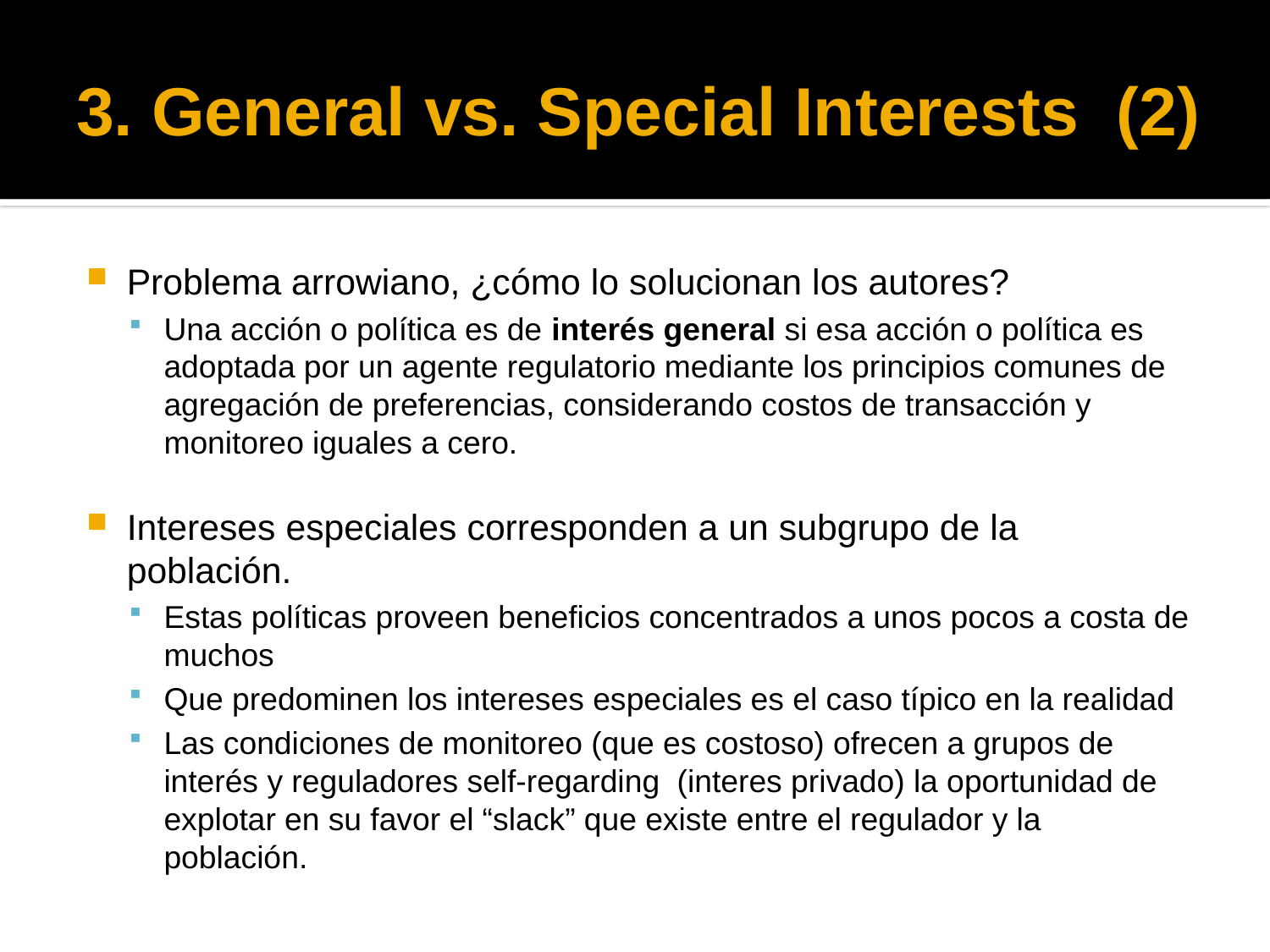

# 3. General vs. Special Interests  (2)
Problema arrowiano, ¿cómo lo solucionan los autores?
Una acción o política es de interés general si esa acción o política es adoptada por un agente regulatorio mediante los principios comunes de agregación de preferencias, considerando costos de transacción y monitoreo iguales a cero.

Intereses especiales corresponden a un subgrupo de la población.
Estas políticas proveen beneficios concentrados a unos pocos a costa de muchos
Que predominen los intereses especiales es el caso típico en la realidad
Las condiciones de monitoreo (que es costoso) ofrecen a grupos de interés y reguladores self-regarding  (interes privado) la oportunidad de explotar en su favor el “slack” que existe entre el regulador y la población.